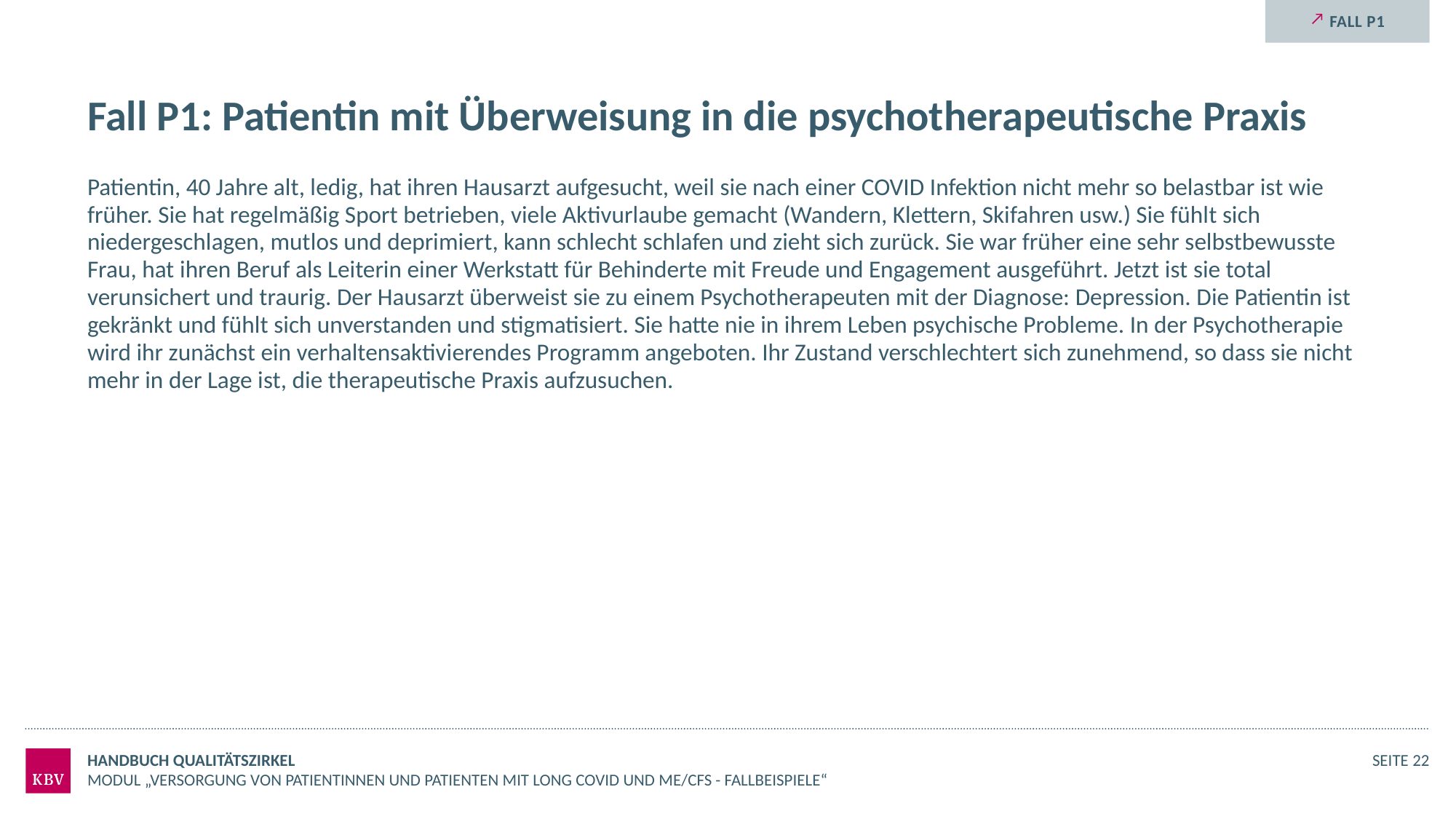

Fall P1
# Fall P1: Patientin mit Überweisung in die psychotherapeutische Praxis
Patientin, 40 Jahre alt, ledig, hat ihren Hausarzt aufgesucht, weil sie nach einer COVID Infektion nicht mehr so belastbar ist wie früher. Sie hat regelmäßig Sport betrieben, viele Aktivurlaube gemacht (Wandern, Klettern, Skifahren usw.) Sie fühlt sich niedergeschlagen, mutlos und deprimiert, kann schlecht schlafen und zieht sich zurück. Sie war früher eine sehr selbstbewusste Frau, hat ihren Beruf als Leiterin einer Werkstatt für Behinderte mit Freude und Engagement ausgeführt. Jetzt ist sie total verunsichert und traurig. Der Hausarzt überweist sie zu einem Psychotherapeuten mit der Diagnose: Depression. Die Patientin ist gekränkt und fühlt sich unverstanden und stigmatisiert. Sie hatte nie in ihrem Leben psychische Probleme. In der Psychotherapie wird ihr zunächst ein verhaltensaktivierendes Programm angeboten. Ihr Zustand verschlechtert sich zunehmend, so dass sie nicht mehr in der Lage ist, die therapeutische Praxis aufzusuchen.

Handbuch Qualitätszirkel
Seite 22
Modul „Versorgung von Patientinnen und Patienten mit Long COVID und ME/CFS - Fallbeispiele“